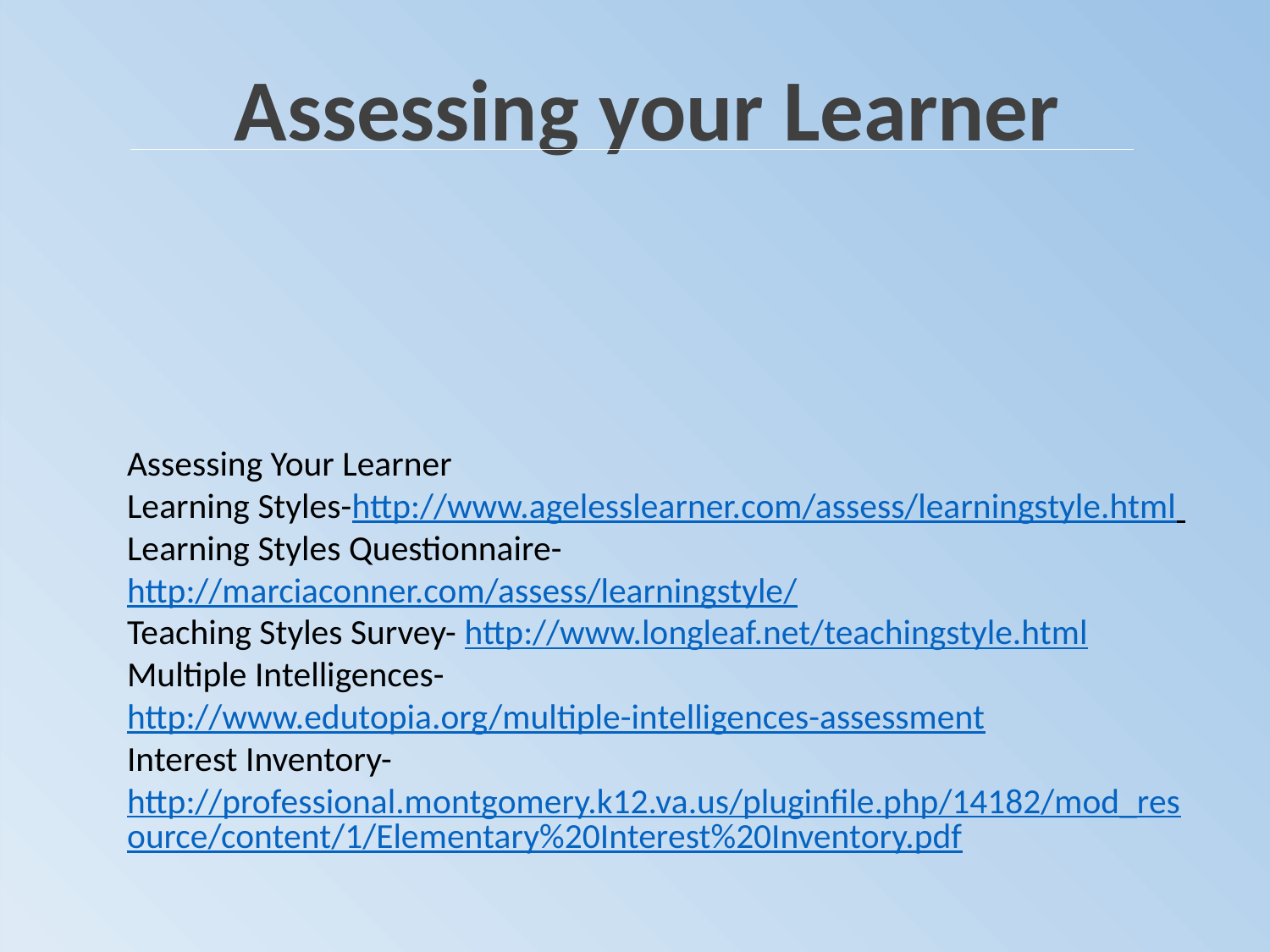

Assessing your Learner

Assessing Your Learner
Learning Styles-http://www.agelesslearner.com/assess/learningstyle.html
Learning Styles Questionnaire- http://marciaconner.com/assess/learningstyle/
Teaching Styles Survey- http://www.longleaf.net/teachingstyle.html
Multiple Intelligences-   http://www.edutopia.org/multiple-intelligences-assessment
Interest Inventory- http://professional.montgomery.k12.va.us/pluginfile.php/14182/mod_resource/content/1/Elementary%20Interest%20Inventory.pdf